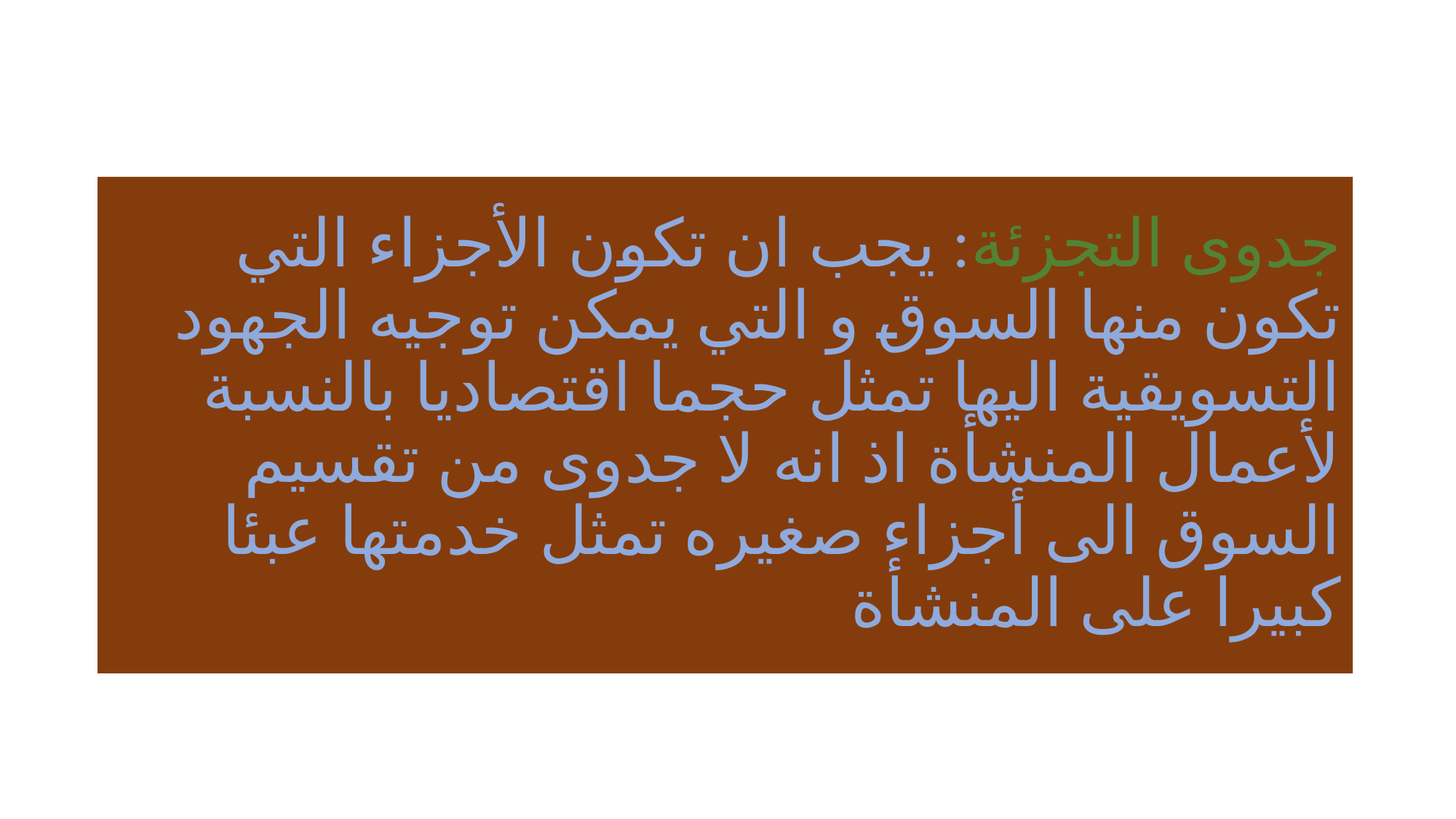

# جدوى التجزئة: يجب ان تكون الأجزاء التي تكون منها السوق و التي يمكن توجيه الجهود التسويقية اليها تمثل حجما اقتصاديا بالنسبة لأعمال المنشأة اذ انه لا جدوى من تقسيم السوق الى أجزاء صغيره تمثل خدمتها عبئا كبيرا على المنشأة